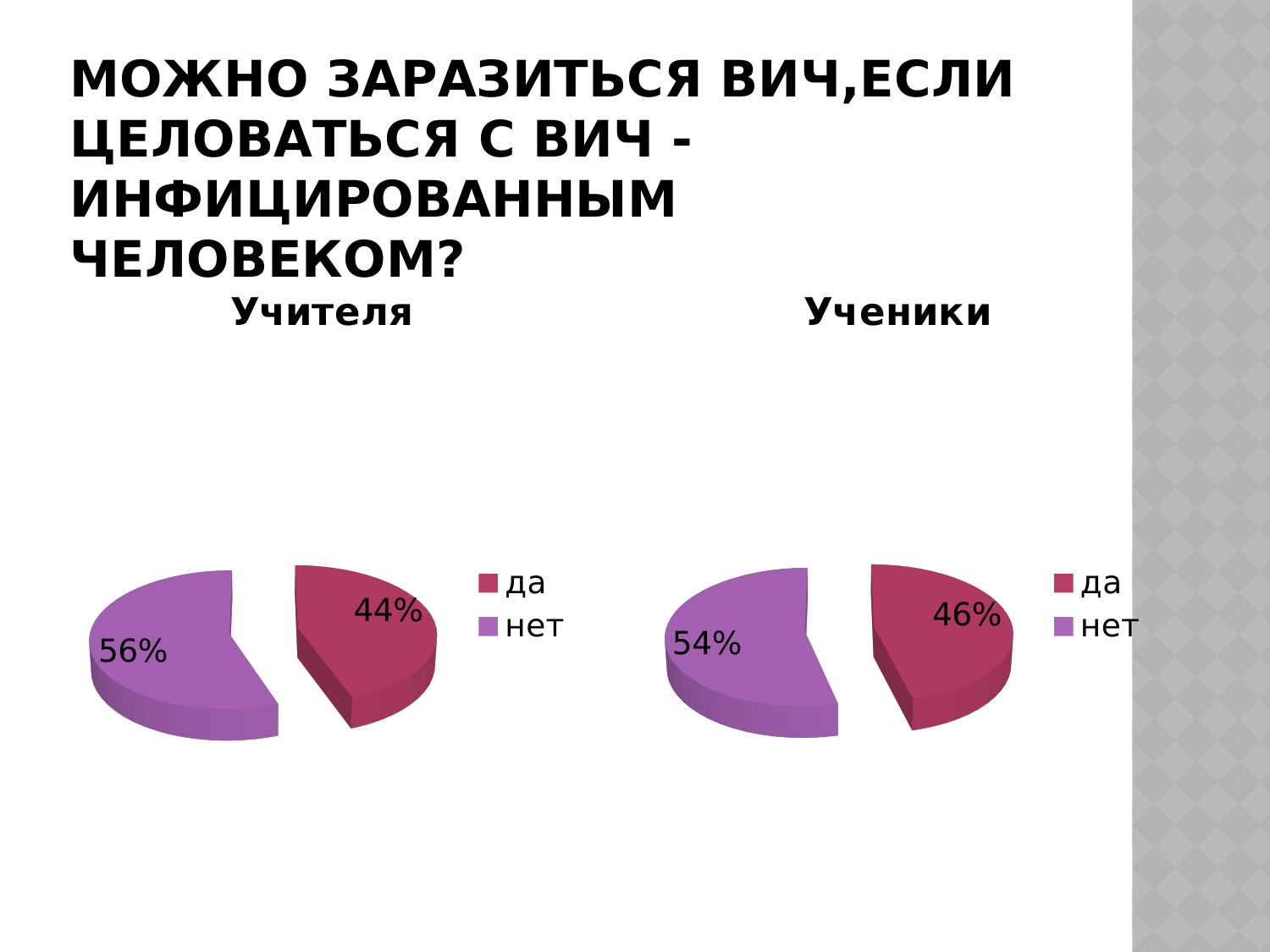

# Можно заразиться ВИЧ,ЕСЛИ ЦЕЛОВАТЬСЯ С вич - ИНФИЦИРОВАННЫМ ЧЕЛОВЕКОМ?

[unsupported chart]

[unsupported chart]